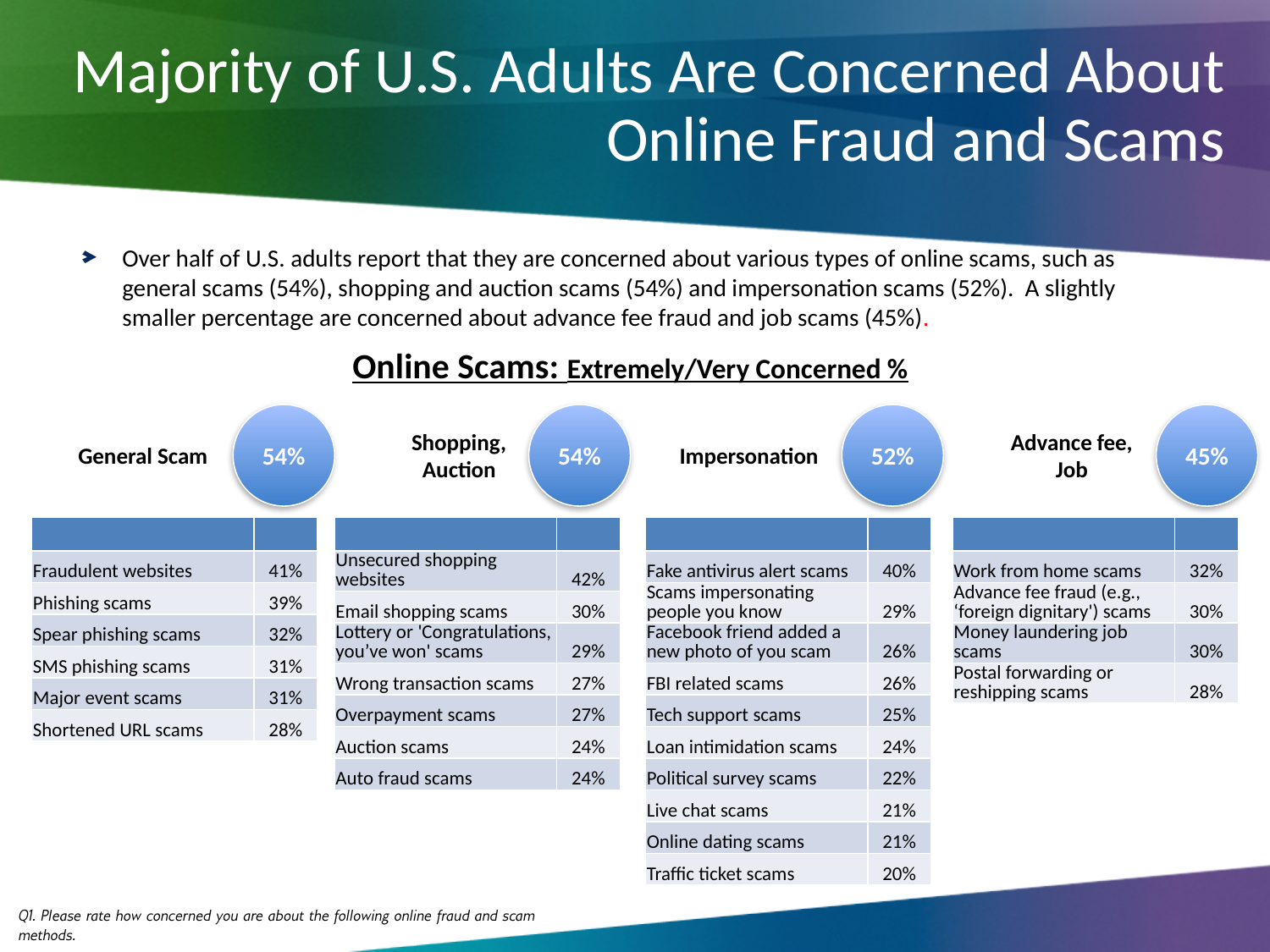

# Majority of U.S. Adults Are Concerned About Online Fraud and Scams
Over half of U.S. adults report that they are concerned about various types of online scams, such as general scams (54%), shopping and auction scams (54%) and impersonation scams (52%).  A slightly smaller percentage are concerned about advance fee fraud and job scams (45%).
Online Scams: Extremely/Very Concerned %
54%
54%
52%
45%
Shopping,
Auction
Advance fee,
Job
Impersonation
General Scam
|  |  |
| --- | --- |
| Fraudulent websites | 41% |
| Phishing scams | 39% |
| Spear phishing scams | 32% |
| SMS phishing scams | 31% |
| Major event scams | 31% |
| Shortened URL scams | 28% |
|  |  |
| --- | --- |
| Unsecured shopping websites | 42% |
| Email shopping scams | 30% |
| Lottery or 'Congratulations, you’ve won' scams | 29% |
| Wrong transaction scams | 27% |
| Overpayment scams | 27% |
| Auction scams | 24% |
| Auto fraud scams | 24% |
|  |  |
| --- | --- |
| Fake antivirus alert scams | 40% |
| Scams impersonating people you know | 29% |
| Facebook friend added a new photo of you scam | 26% |
| FBI related scams | 26% |
| Tech support scams | 25% |
| Loan intimidation scams | 24% |
| Political survey scams | 22% |
| Live chat scams | 21% |
| Online dating scams | 21% |
| Traffic ticket scams | 20% |
|  |  |
| --- | --- |
| Work from home scams | 32% |
| Advance fee fraud (e.g., ‘foreign dignitary') scams | 30% |
| Money laundering job scams | 30% |
| Postal forwarding or reshipping scams | 28% |
Q1. Please rate how concerned you are about the following online fraud and scam methods.